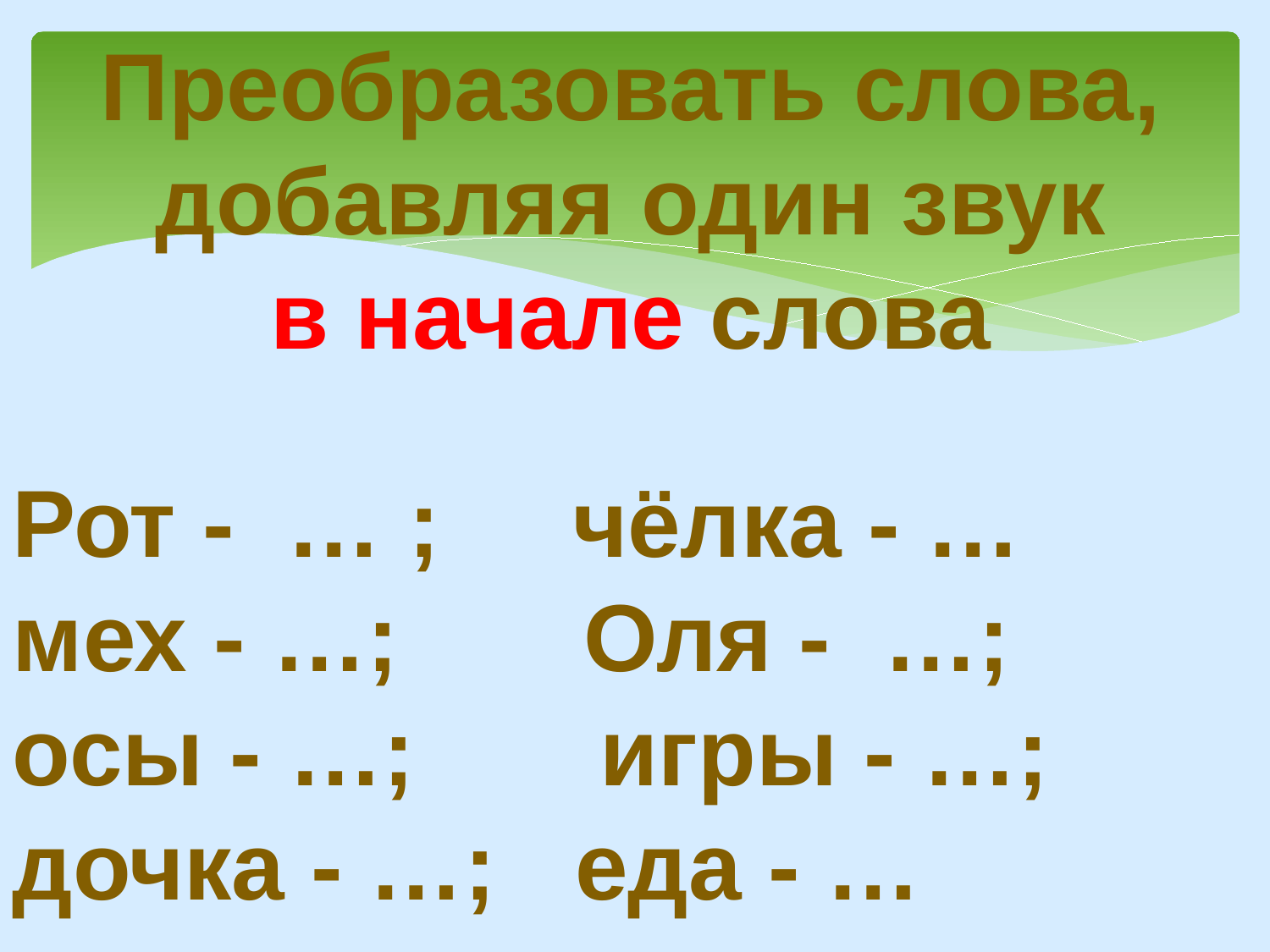

# Преобразовать слова, добавляя один звук в начале слова
Рот -  … ;     чёлка - …
мех - …;       Оля -  …;
осы - …;       игры - …;
дочка - …;   еда - …